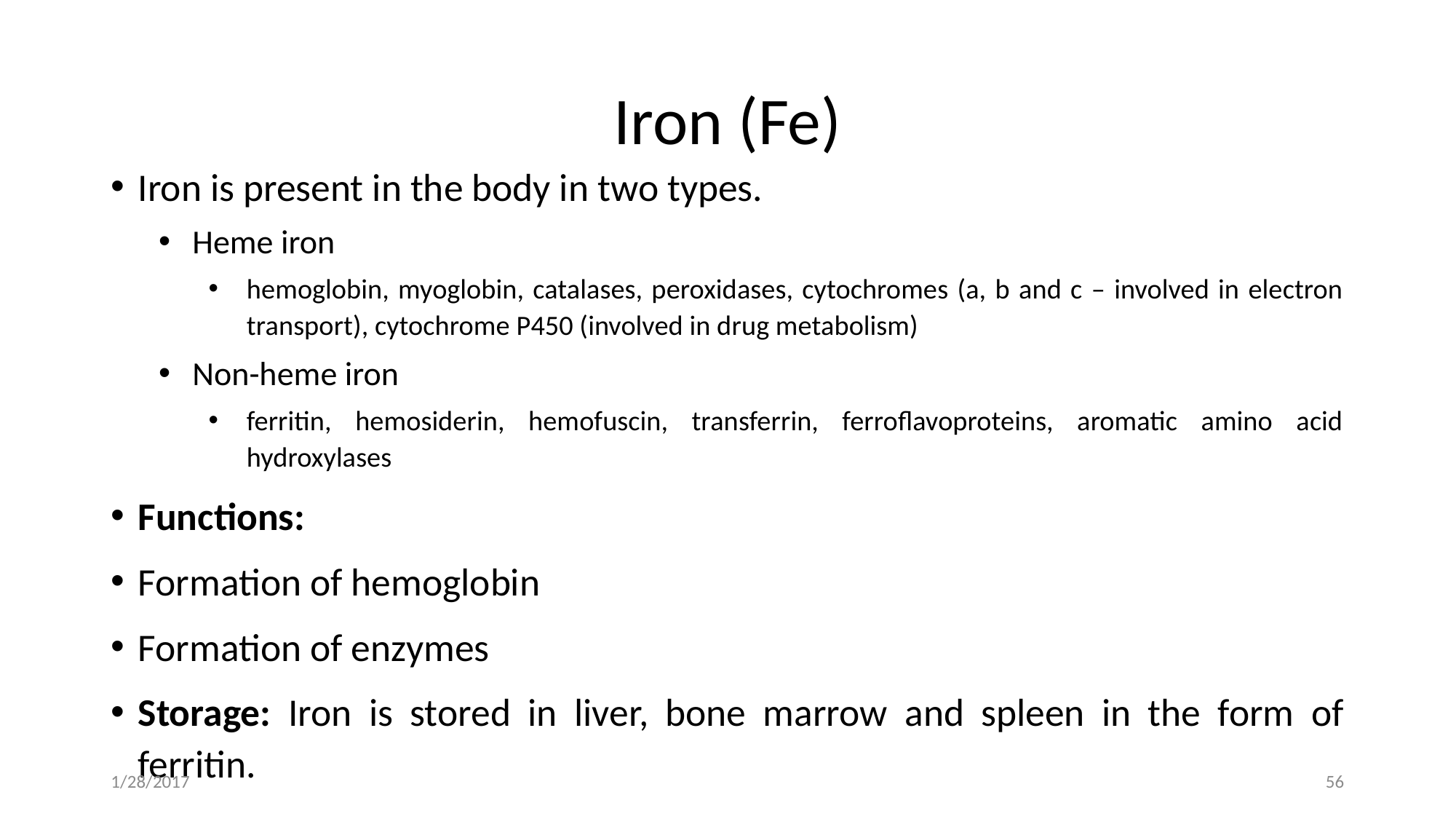

# Iron (Fe)
Iron is present in the body in two types.
Heme iron
hemoglobin, myoglobin, catalases, peroxidases, cytochromes (a, b and c – involved in electron transport), cytochrome P450 (involved in drug metabolism)
Non-heme iron
ferritin, hemosiderin, hemofuscin, transferrin, ferroflavoproteins, aromatic amino acid hydroxylases
Functions:
Formation of hemoglobin
Formation of enzymes
Storage: Iron is stored in liver, bone marrow and spleen in the form of ferritin.

1/28/2017
56